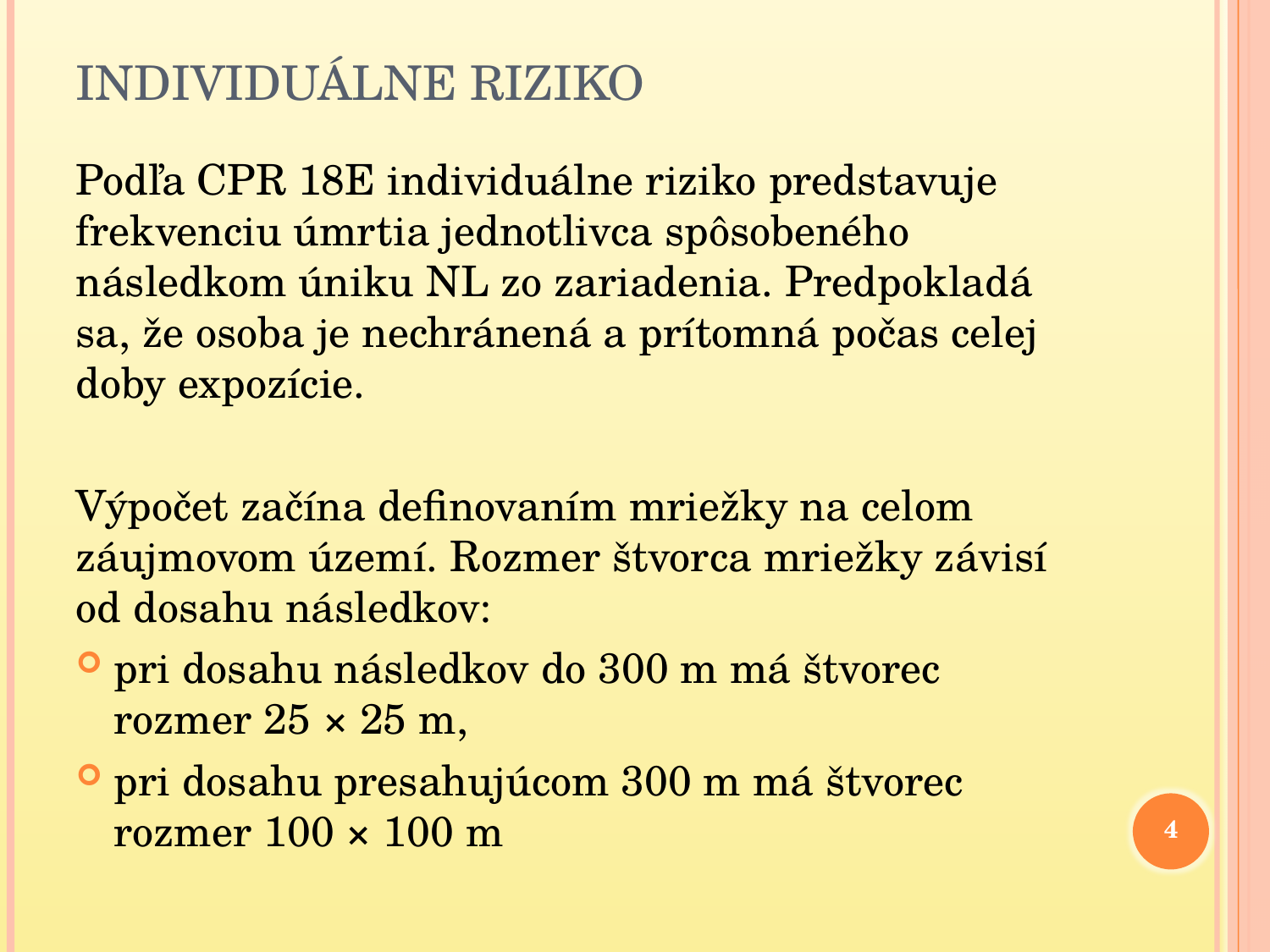

# Individuálne riziko
Podľa CPR 18E individuálne riziko predstavuje frekvenciu úmrtia jednotlivca spôsobeného následkom úniku NL zo zariadenia. Predpokladá sa, že osoba je nechránená a prítomná počas celej doby expozície.

Výpočet začína definovaním mriežky na celom záujmovom území. Rozmer štvorca mriežky závisí od dosahu následkov:
pri dosahu následkov do 300 m má štvorec rozmer 25 × 25 m,
pri dosahu presahujúcom 300 m má štvorec rozmer 100 × 100 m
4